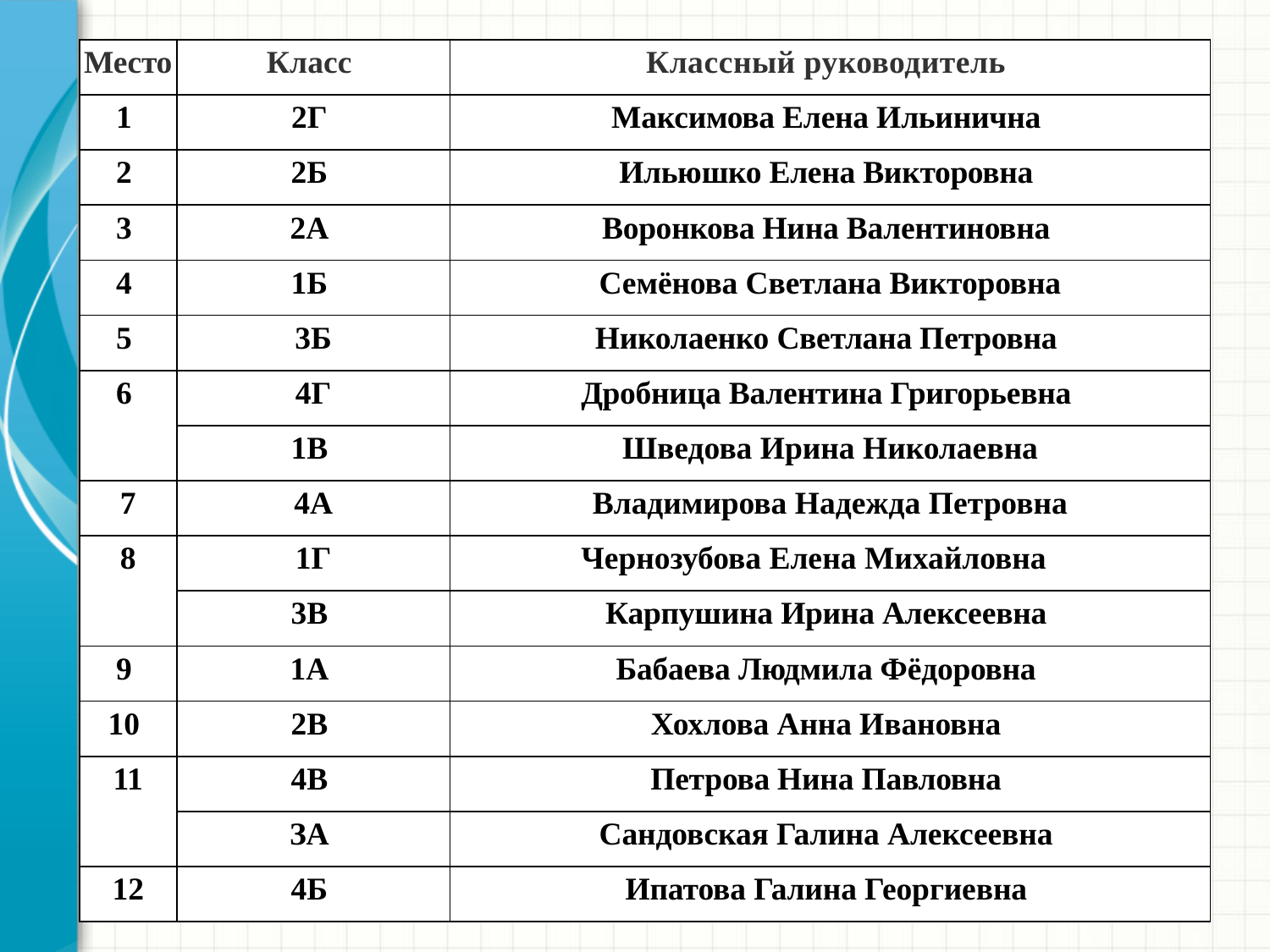

| Место | Класс | Классный руководитель |
| --- | --- | --- |
| 1 | 2Г | Максимова Елена Ильинична |
| 2 | 2Б | Ильюшко Елена Викторовна |
| 3 | 2А | Воронкова Нина Валентиновна |
| 4 | 1Б | Семёнова Светлана Викторовна |
| 5 | 3Б | Николаенко Светлана Петровна |
| 6 | 4Г | Дробница Валентина Григорьевна |
|  | 1В | Шведова Ирина Николаевна |
| 7 | 4А | Владимирова Надежда Петровна |
| 8 | 1Г | Чернозубова Елена Михайловна |
|  | 3В | Карпушина Ирина Алексеевна |
| 9 | 1А | Бабаева Людмила Фёдоровна |
| 10 | 2В | Хохлова Анна Ивановна |
| 11 | 4В | Петрова Нина Павловна |
|  | ЗА | Сандовская Галина Алексеевна |
| 12 | 4Б | Ипатова Галина Георгиевна |